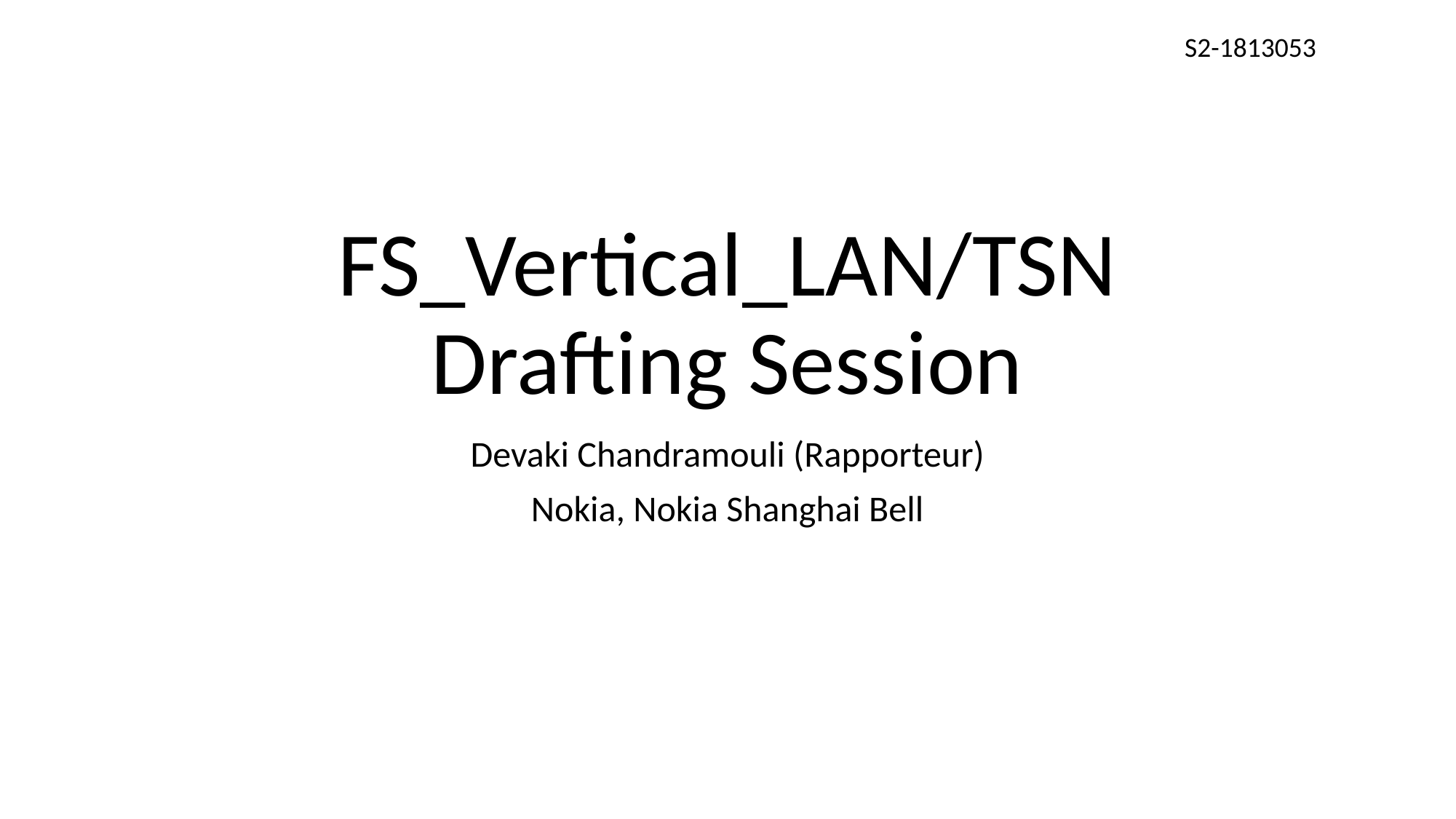

S2-1813053
# FS_Vertical_LAN/TSN Drafting Session
Devaki Chandramouli (Rapporteur)
Nokia, Nokia Shanghai Bell